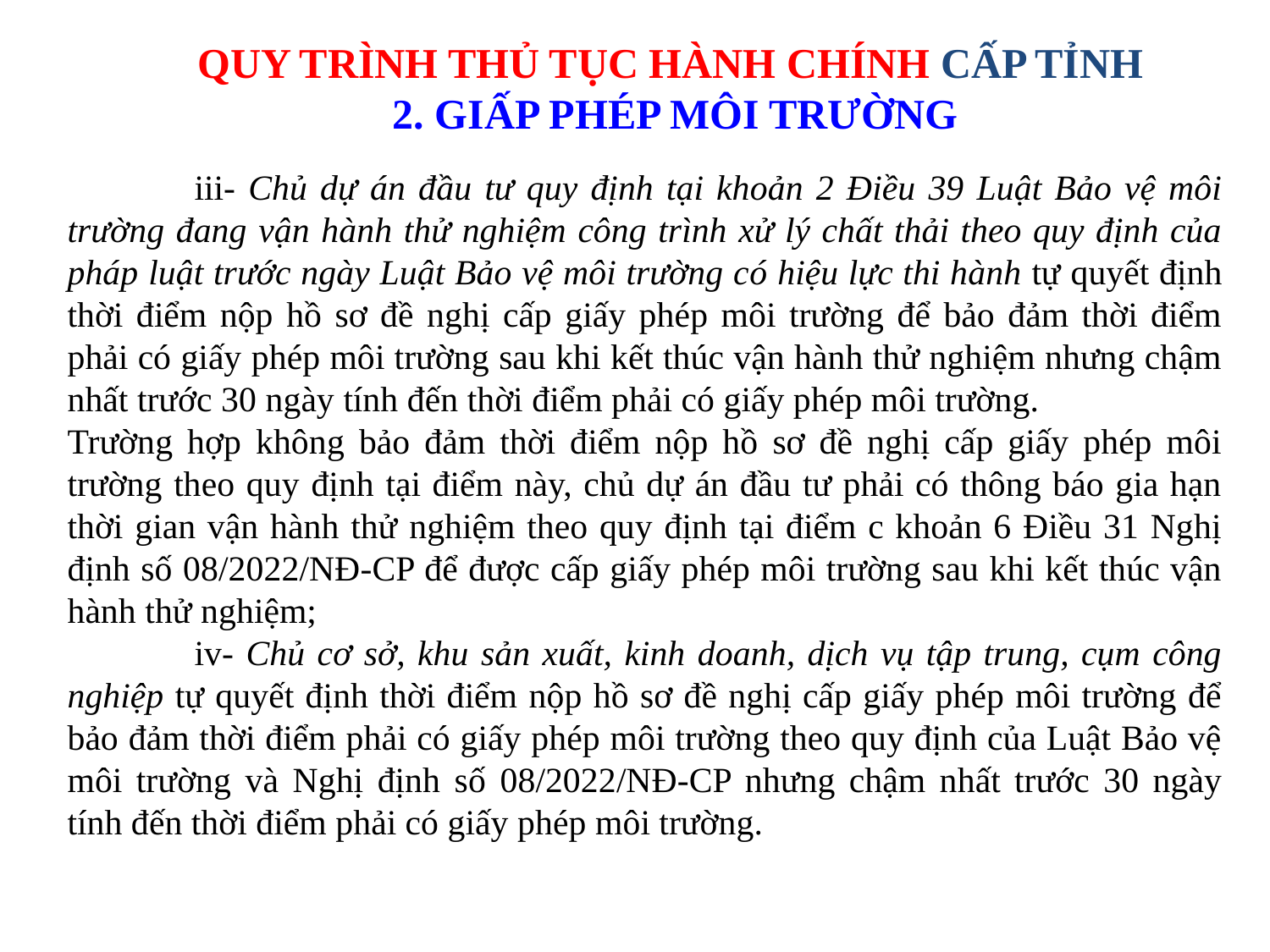

QUY TRÌNH THỦ TỤC HÀNH CHÍNH CẤP TỈNH
2. GIẤP PHÉP MÔI TRƯỜNG
	iii- Chủ dự án đầu tư quy định tại khoản 2 Điều 39 Luật Bảo vệ môi trường đang vận hành thử nghiệm công trình xử lý chất thải theo quy định của pháp luật trước ngày Luật Bảo vệ môi trường có hiệu lực thi hành tự quyết định thời điểm nộp hồ sơ đề nghị cấp giấy phép môi trường để bảo đảm thời điểm phải có giấy phép môi trường sau khi kết thúc vận hành thử nghiệm nhưng chậm nhất trước 30 ngày tính đến thời điểm phải có giấy phép môi trường.
Trường hợp không bảo đảm thời điểm nộp hồ sơ đề nghị cấp giấy phép môi trường theo quy định tại điểm này, chủ dự án đầu tư phải có thông báo gia hạn thời gian vận hành thử nghiệm theo quy định tại điểm c khoản 6 Điều 31 Nghị định số 08/2022/NĐ-CP để được cấp giấy phép môi trường sau khi kết thúc vận hành thử nghiệm;
	iv- Chủ cơ sở, khu sản xuất, kinh doanh, dịch vụ tập trung, cụm công nghiệp tự quyết định thời điểm nộp hồ sơ đề nghị cấp giấy phép môi trường để bảo đảm thời điểm phải có giấy phép môi trường theo quy định của Luật Bảo vệ môi trường và Nghị định số 08/2022/NĐ-CP nhưng chậm nhất trước 30 ngày tính đến thời điểm phải có giấy phép môi trường.